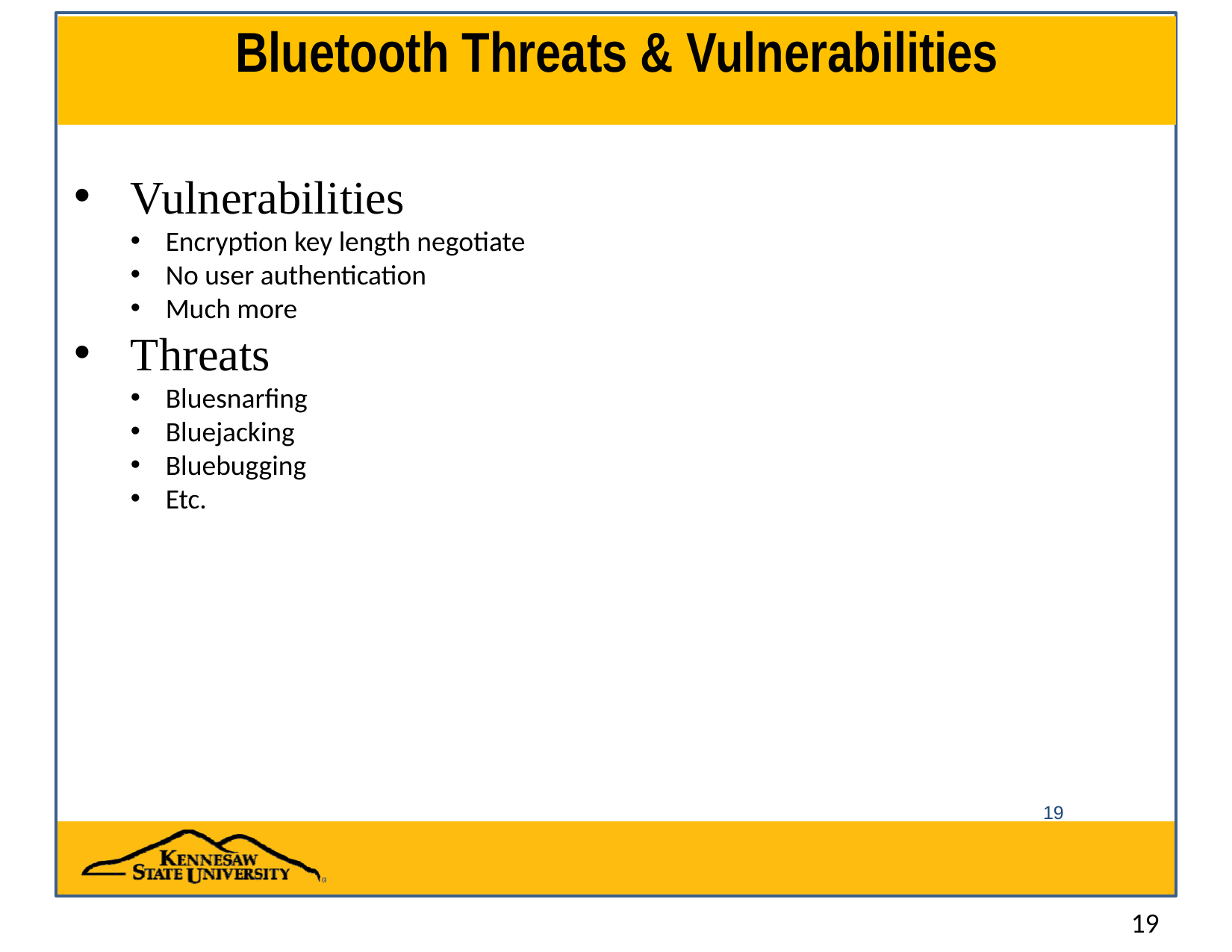

# Bluetooth Threats & Vulnerabilities
Vulnerabilities
Encryption key length negotiate
No user authentication
Much more
Threats
Bluesnarfing
Bluejacking
Bluebugging
Etc.
19